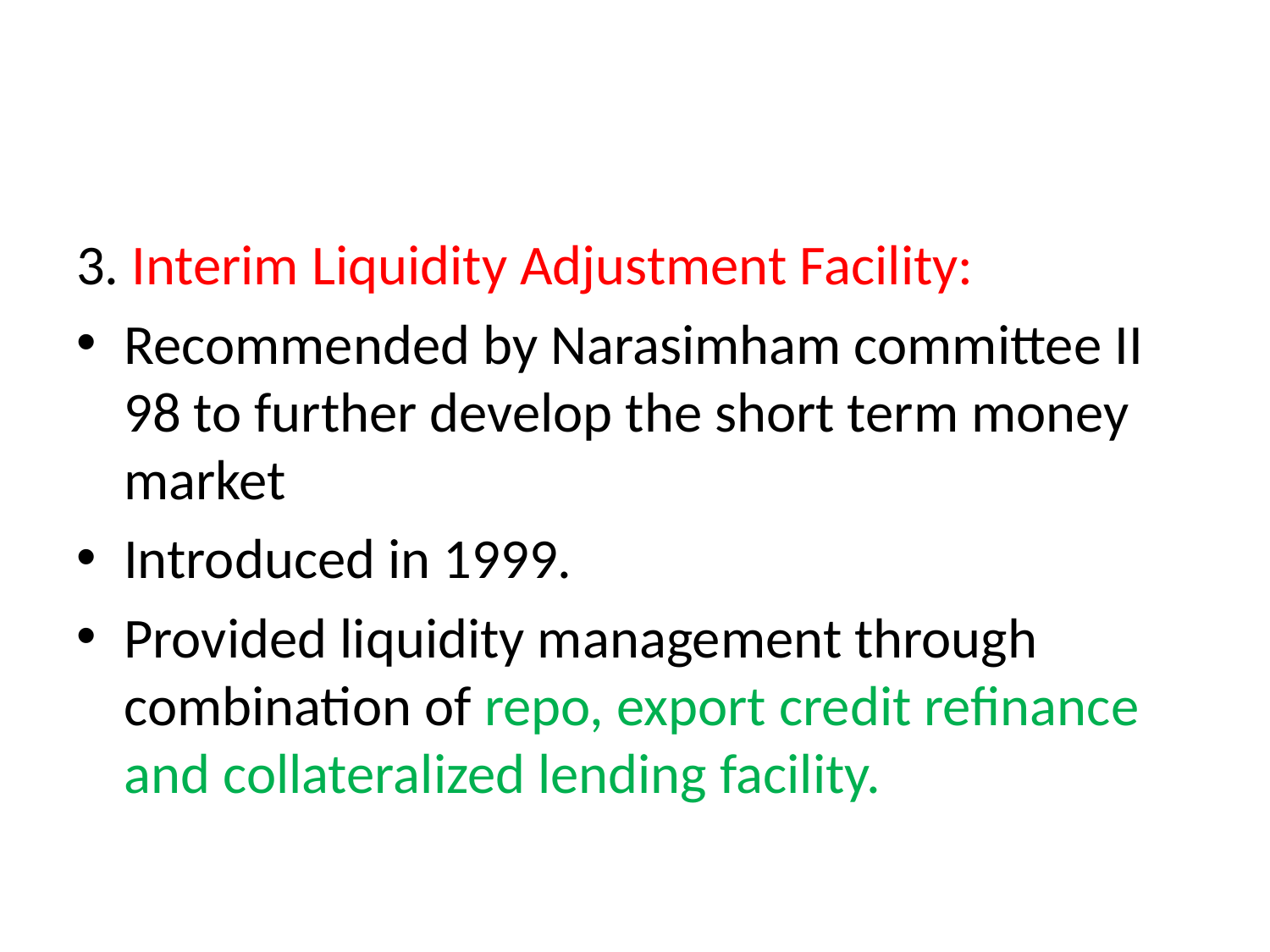

#
3. Interim Liquidity Adjustment Facility:
Recommended by Narasimham committee II 98 to further develop the short term money market
Introduced in 1999.
Provided liquidity management through combination of repo, export credit refinance and collateralized lending facility.